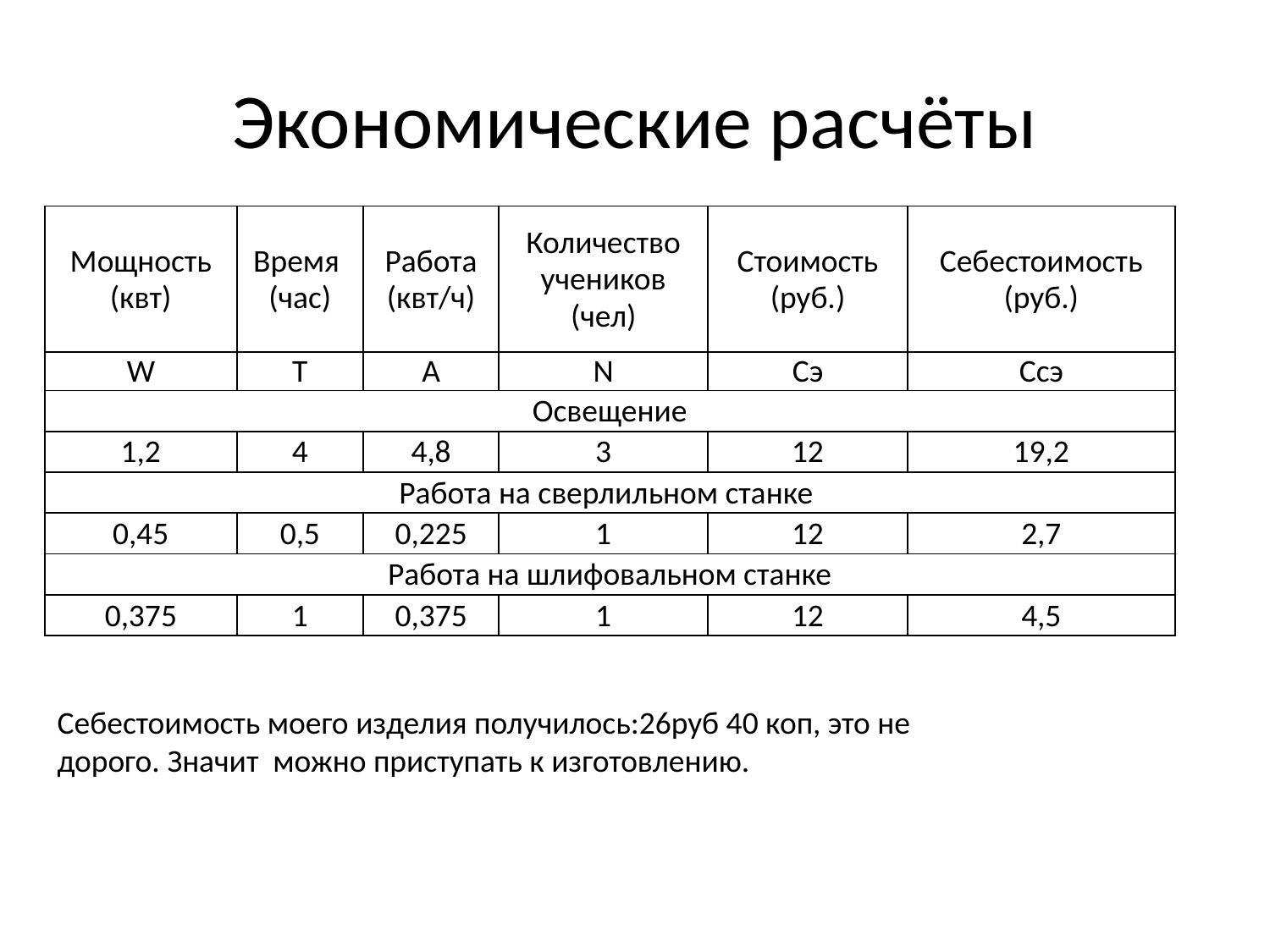

# Экономические расчёты
| Мощность (квт) | Время (час) | Работа (квт/ч) | Количество учеников (чел) | Стоимость (руб.) | Себестоимость (руб.) |
| --- | --- | --- | --- | --- | --- |
| W | Т | А | N | Cэ | Ссэ |
| Освещение |  |  |  |  |  |
| 1,2 | 4 | 4,8 | 3 | 12 | 19,2 |
| Работа на сверлильном станке |  |  |  |  |  |
| 0,45 | 0,5 | 0,225 | 1 | 12 | 2,7 |
| Работа на шлифовальном станке |  |  |  |  |  |
| 0,375 | 1 | 0,375 | 1 | 12 | 4,5 |
Себестоимость моего изделия получилось:26руб 40 коп, это не дорого. Значит  можно приступать к изготовлению.